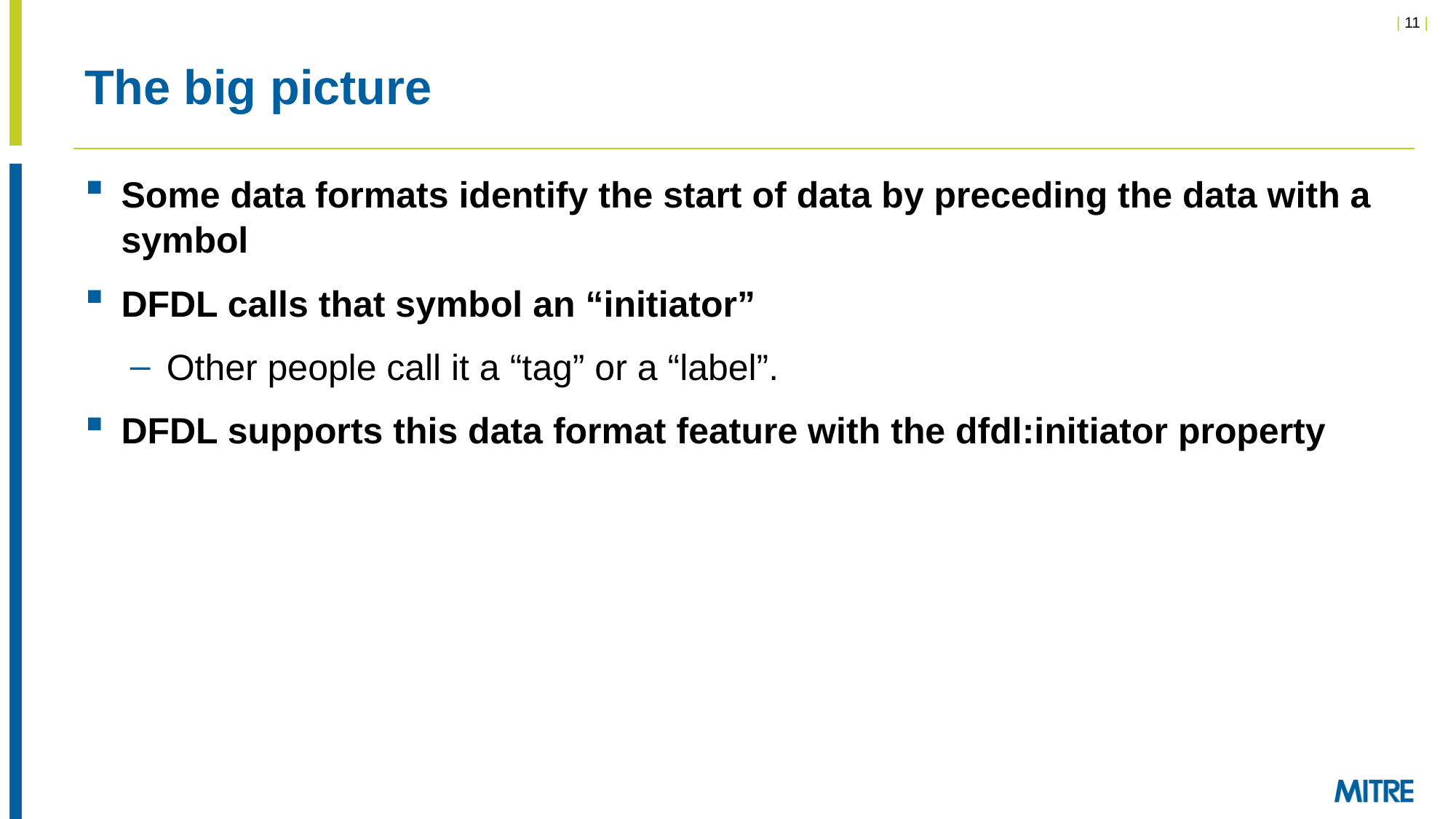

# The big picture
Some data formats identify the start of data by preceding the data with a symbol
DFDL calls that symbol an “initiator”
Other people call it a “tag” or a “label”.
DFDL supports this data format feature with the dfdl:initiator property